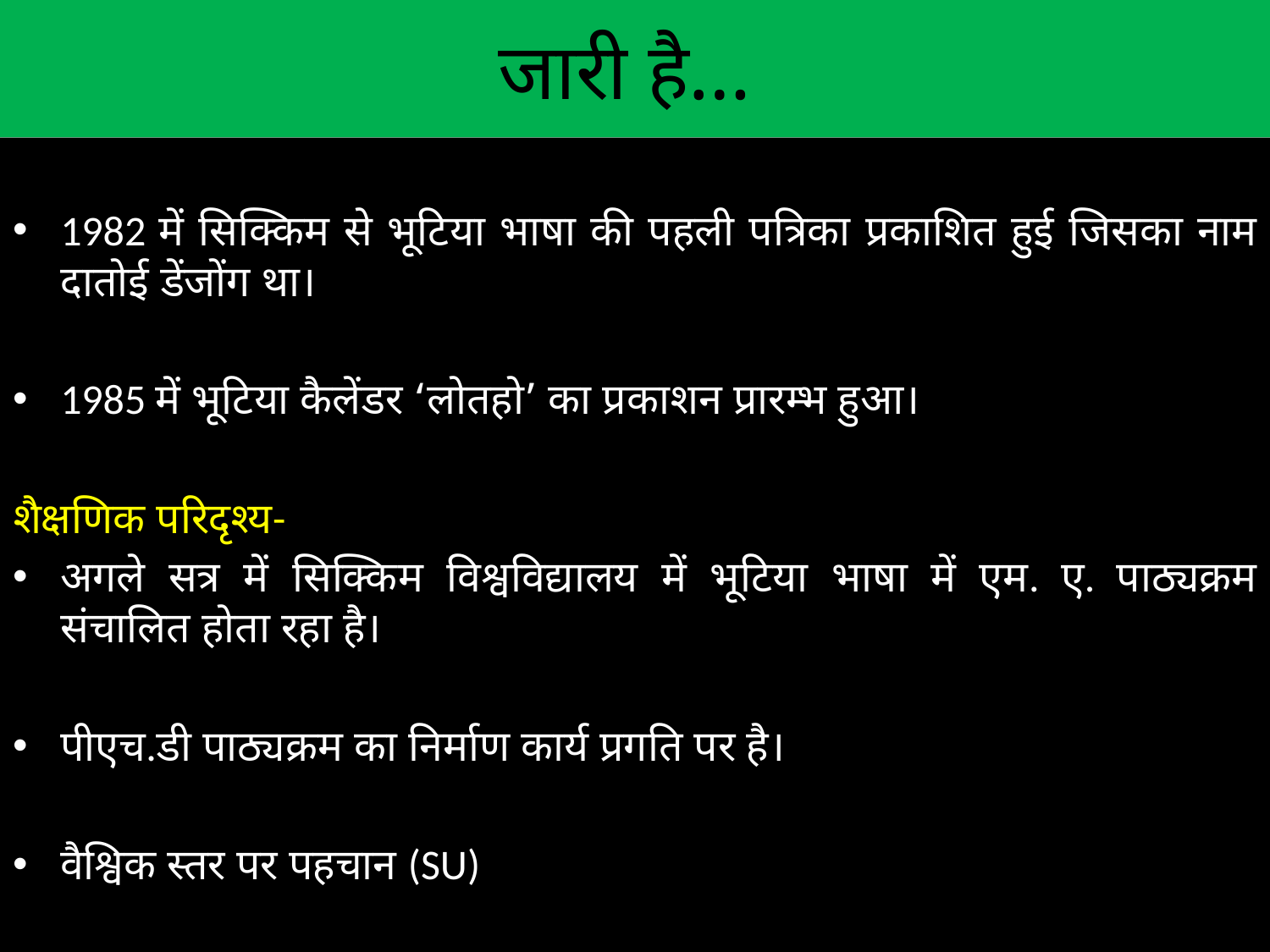

# जारी है…

1982 में सिक्किम से भूटिया भाषा की पहली पत्रिका प्रकाशित हुई जिसका नाम दातोई डेंजोंग था।

1985 में भूटिया कैलेंडर ‘लोतहो’ का प्रकाशन प्रारम्भ हुआ।

शैक्षणिक परिदृश्य-
अगले सत्र में सिक्किम विश्वविद्यालय में भूटिया भाषा में एम. ए. पाठ्यक्रम संचालित होता रहा है।

पीएच.डी पाठ्यक्रम का निर्माण कार्य प्रगति पर है।

वैश्विक स्तर पर पहचान (SU)